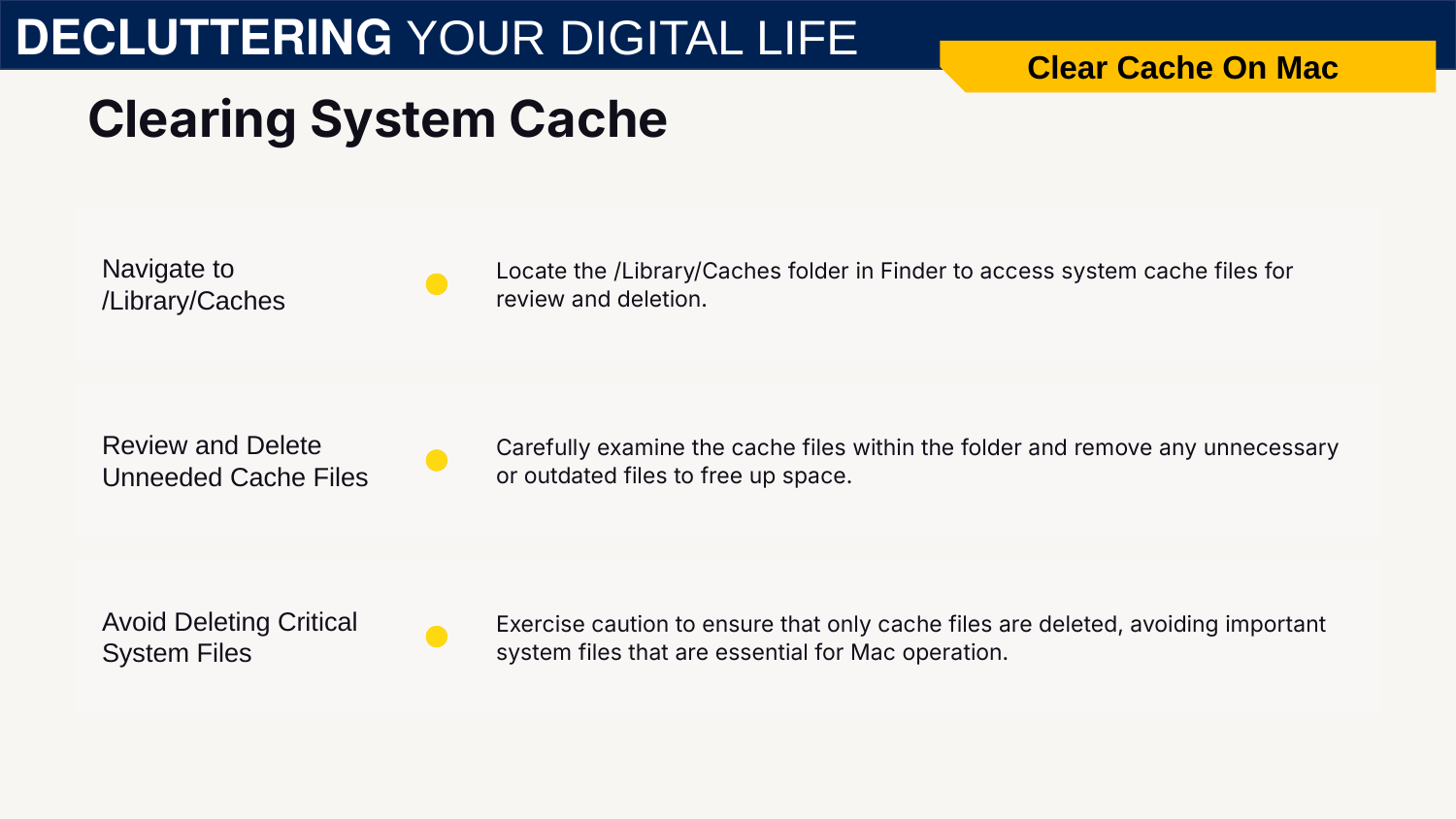

DECLUTTERING YOUR DIGITAL LIFE
Clear Cache On Mac

# Clearing System Cache
Locate the /Library/Caches folder in Finder to access system cache files for review and deletion.
Navigate to /Library/Caches

Review and Delete Unneeded Cache Files
Carefully examine the cache files within the folder and remove any unnecessary or outdated files to free up space.

Avoid Deleting Critical System Files
Exercise caution to ensure that only cache files are deleted, avoiding important system files that are essential for Mac operation.